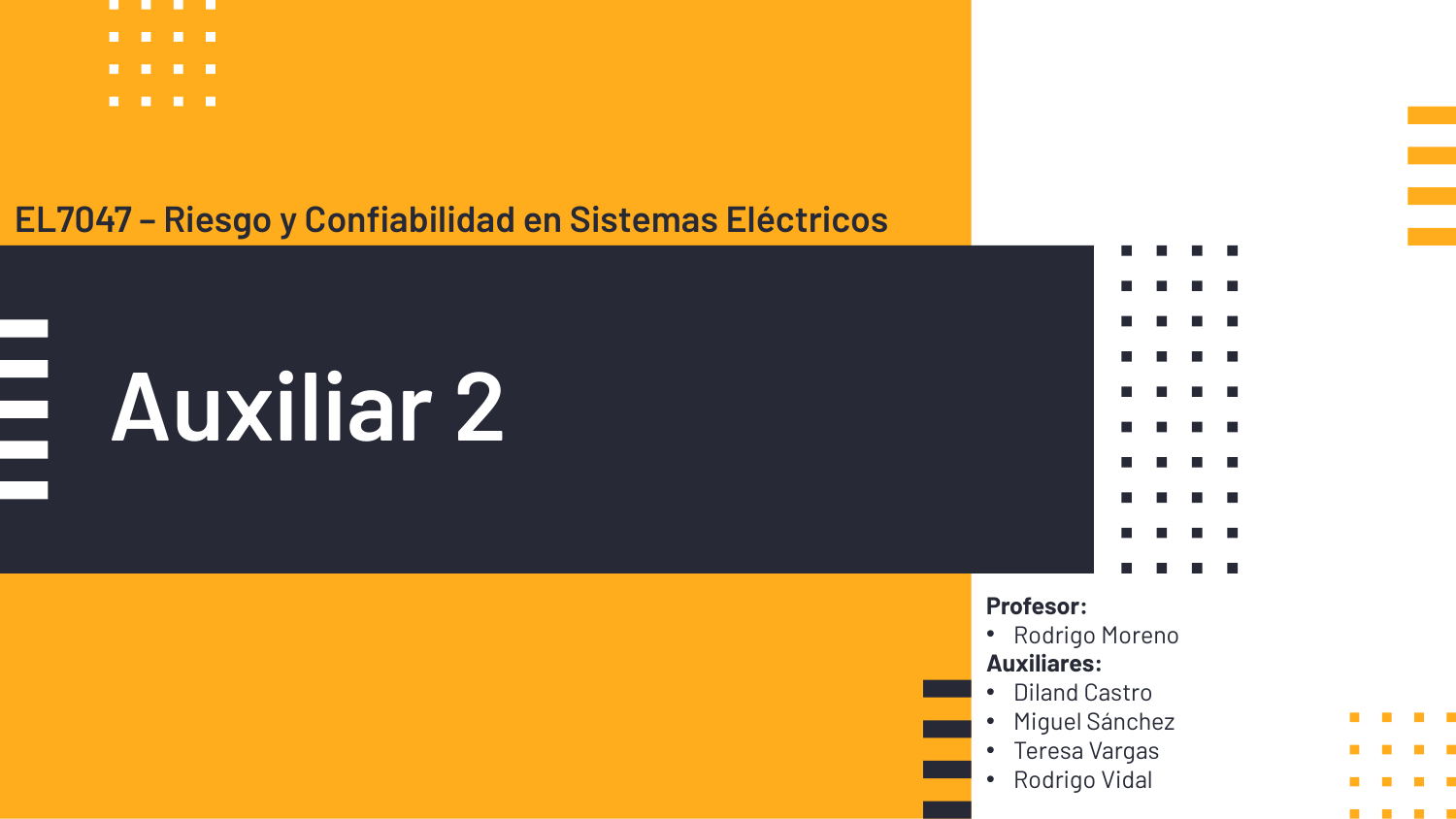

EL7047 – Riesgo y Confiabilidad en Sistemas Eléctricos
# Auxiliar 2
Profesor:
Rodrigo Moreno
Auxiliares:
Diland Castro
Miguel Sánchez
Teresa Vargas
Rodrigo Vidal